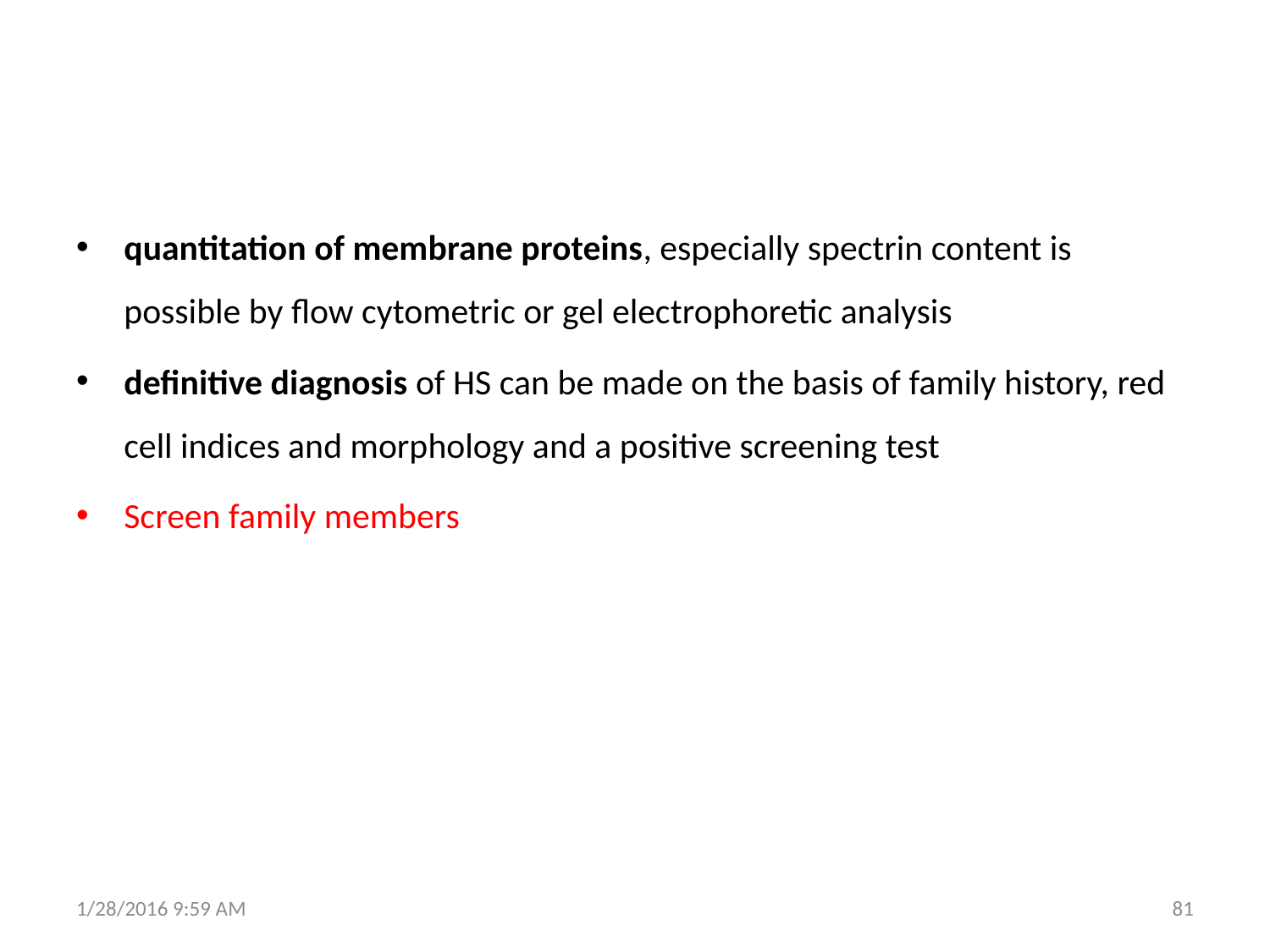

quantitation of membrane proteins, especially spectrin content is possible by flow cytometric or gel electrophoretic analysis
definitive diagnosis of HS can be made on the basis of family history, red cell indices and morphology and a positive screening test
Screen family members

1/28/2016 9:59 AM
81